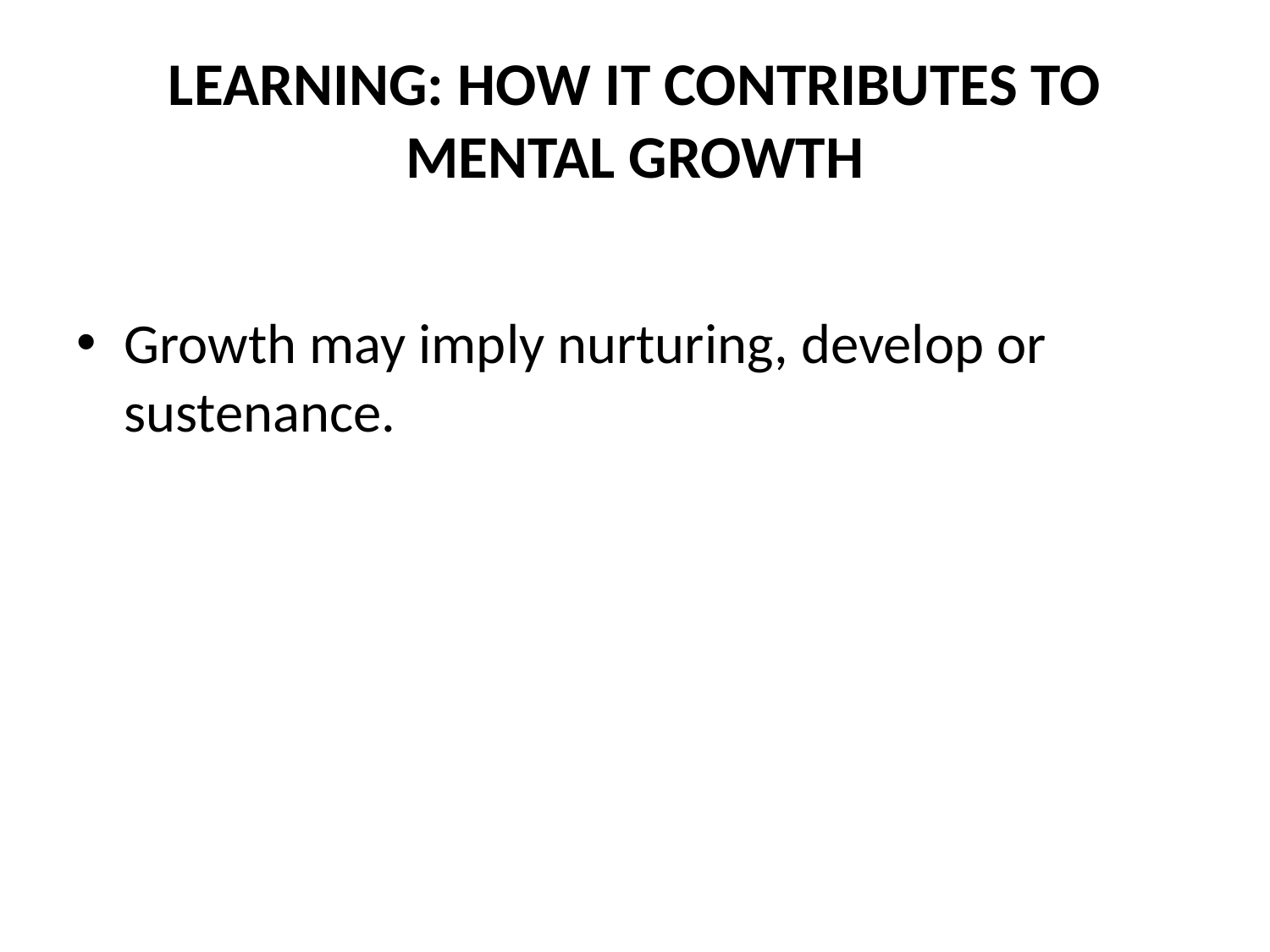

# LEARNING: HOW IT CONTRIBUTES TO MENTAL GROWTH

Growth may imply nurturing, develop or sustenance.